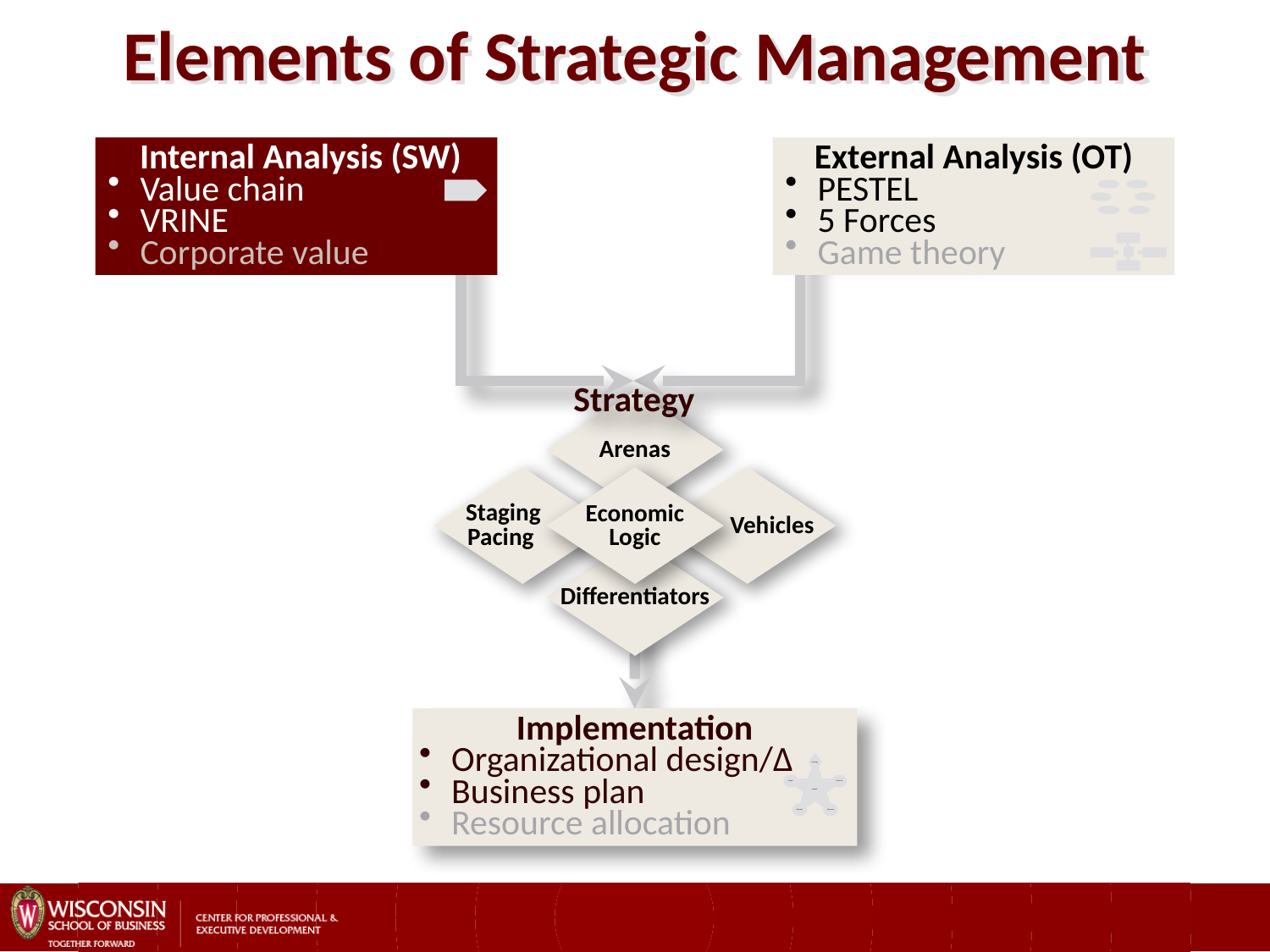

# Elements of Strategic Management
Internal Analysis (SW)
Value chain
VRINE
Corporate value

External Analysis (OT)
PESTEL
5 Forces
Game theory

Strategy
Arenas
Staging
Pacing
Economic
Logic
            Vehicles
Differentiators
Implementation
Organizational design/∆
Business plan
Resource allocation
Strategy

People
Structure
Symbols
Rewards
Processes